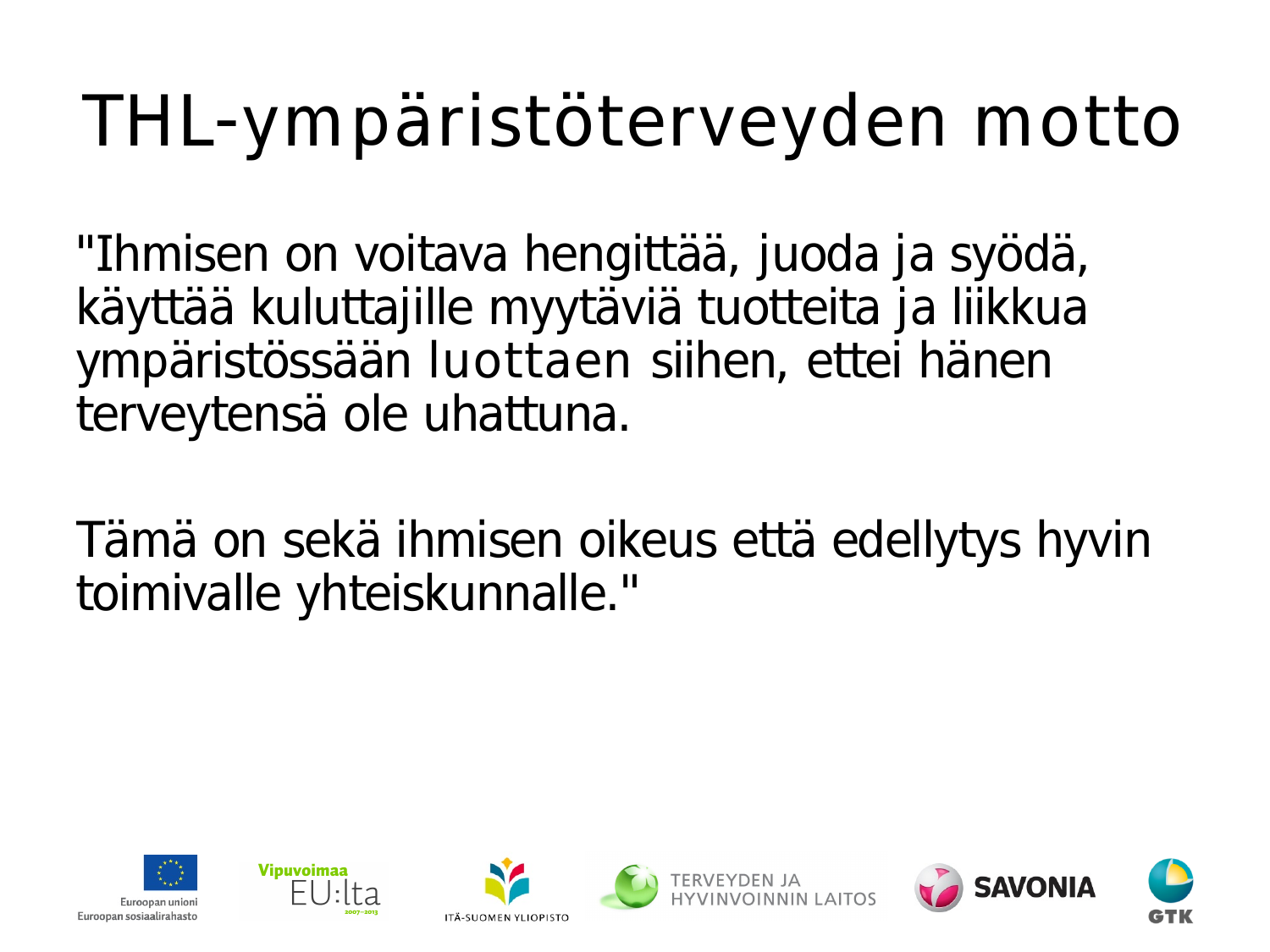

# THL-ympäristöterveyden motto
"Ihmisen on voitava hengittää, juoda ja syödä, käyttää kuluttajille myytäviä tuotteita ja liikkua ympäristössään luottaen siihen, ettei hänen terveytensä ole uhattuna.

Tämä on sekä ihmisen oikeus että edellytys hyvin toimivalle yhteiskunnalle."